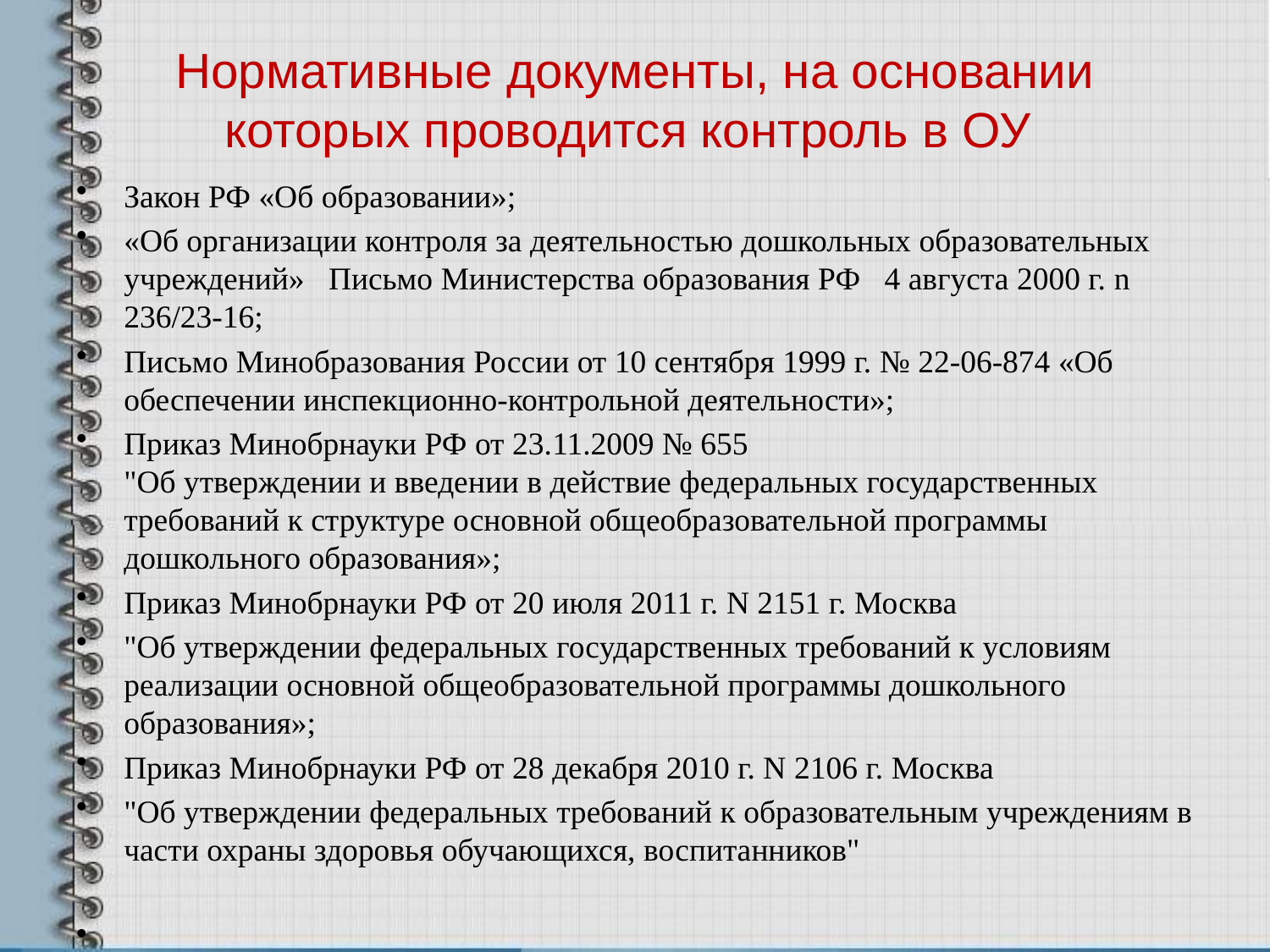

# Нормативные документы, на основании которых проводится контроль в ОУ
Закон РФ «Об образовании»;
«Об организации контроля за деятельностью дошкольных образовательных учреждений»   Письмо Министерства образования РФ   4 августа 2000 г. n 236/23-16;
Письмо Минобразования России от 10 сентября 1999 г. № 22-06-874 «Об обеспечении инспекционно-контрольной деятельности»;
Приказ Минобрнауки РФ от 23.11.2009 № 655 
"Об утверждении и введении в действие федеральных государственных требований к структуре основной общеобразовательной программы дошкольного образования»;
Приказ Минобрнауки РФ от 20 июля 2011 г. N 2151 г. Москва
"Об утверждении федеральных государственных требований к условиям реализации основной общеобразовательной программы дошкольного образования»;
Приказ Минобрнауки РФ от 28 декабря 2010 г. N 2106 г. Москва
"Об утверждении федеральных требований к образовательным учреждениям в части охраны здоровья обучающихся, воспитанников"